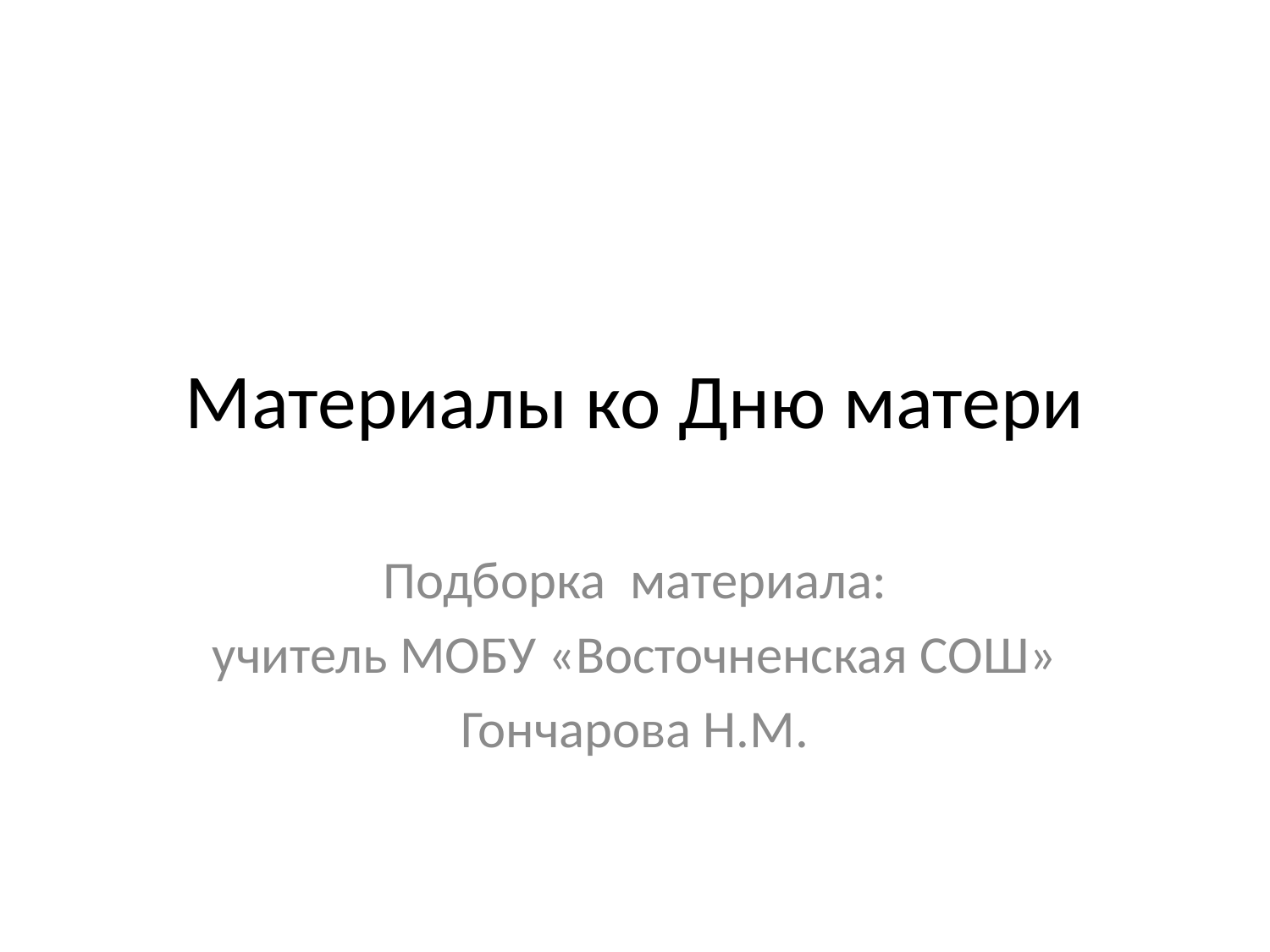

# Материалы ко Дню матери
Подборка  материала:
учитель МОБУ «Восточненская СОШ»
Гончарова Н.М.